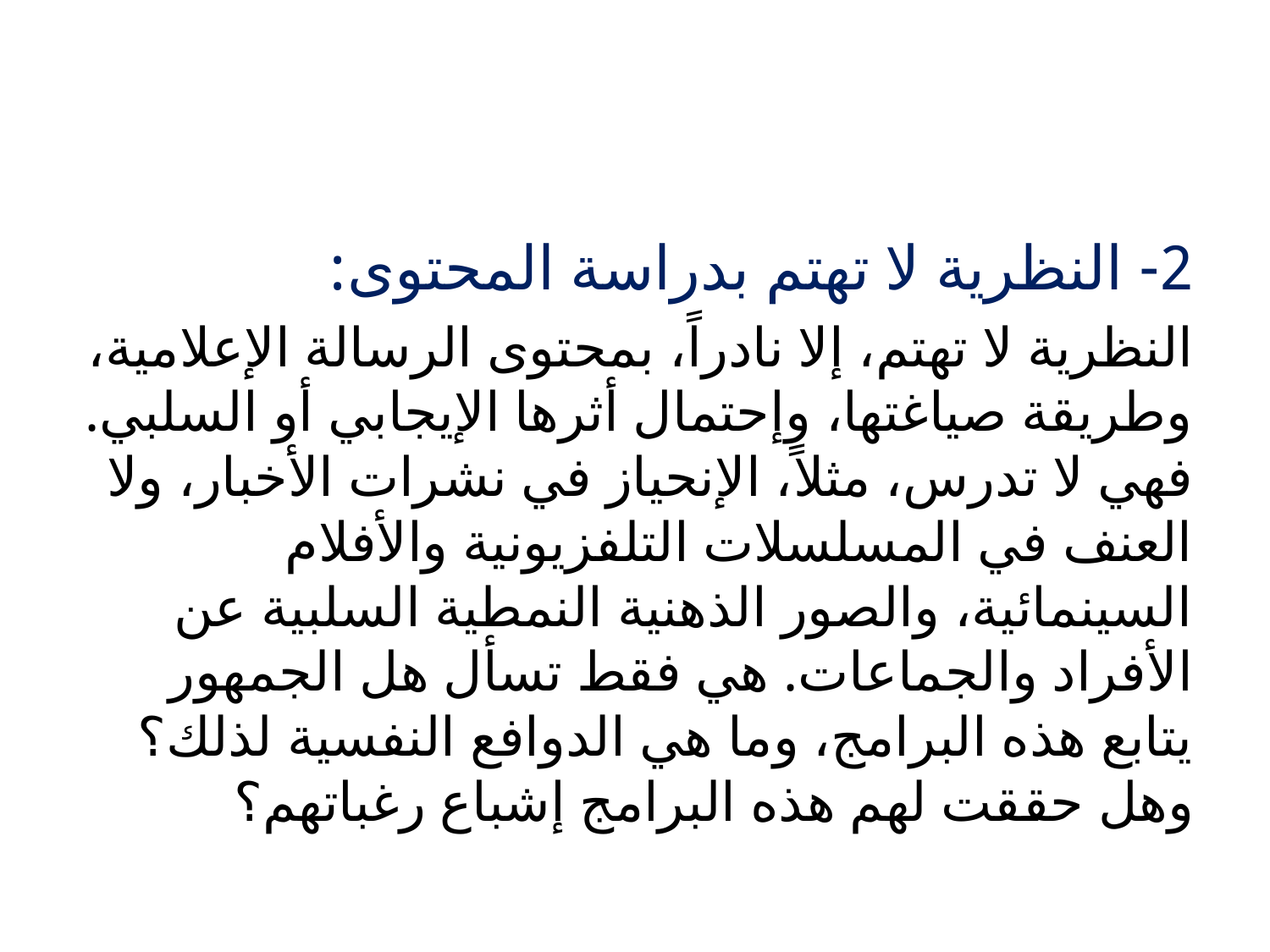

#
2- النظرية لا تهتم بدراسة المحتوى:
النظرية لا تهتم، إلا نادراً، بمحتوى الرسالة الإعلامية، وطريقة صياغتها، وإحتمال أثرها الإيجابي أو السلبي. فهي لا تدرس، مثلاً، الإنحياز في نشرات الأخبار، ولا العنف في المسلسلات التلفزيونية والأفلام السينمائية، والصور الذهنية النمطية السلبية عن الأفراد والجماعات. هي فقط تسأل هل الجمهور يتابع هذه البرامج، وما هي الدوافع النفسية لذلك؟ وهل حققت لهم هذه البرامج إشباع رغباتهم؟